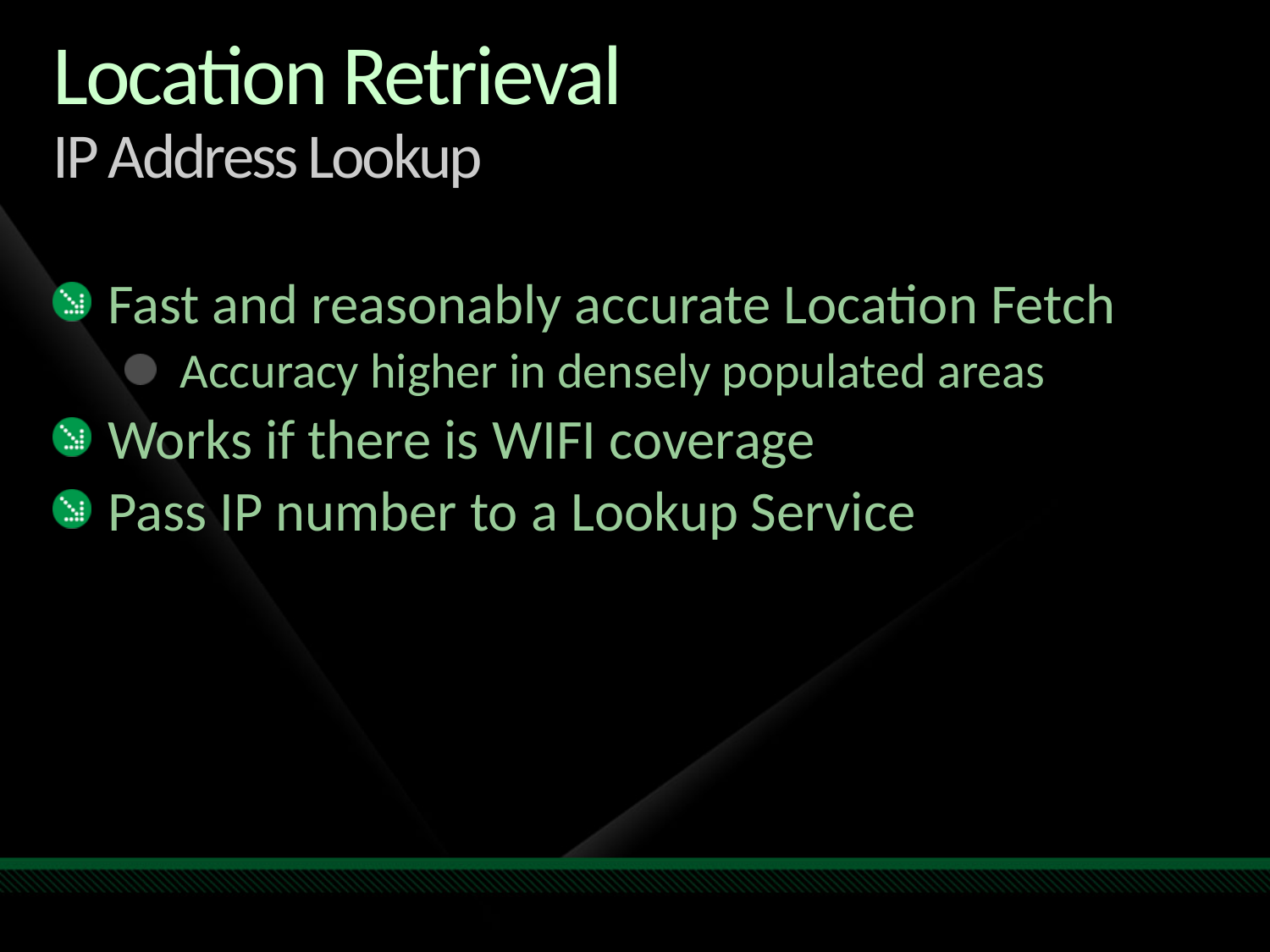

# Location Retrieval IP Address Lookup

Fast and reasonably accurate Location Fetch
Accuracy higher in densely populated areas
Works if there is WIFI coverage
Pass IP number to a Lookup Service